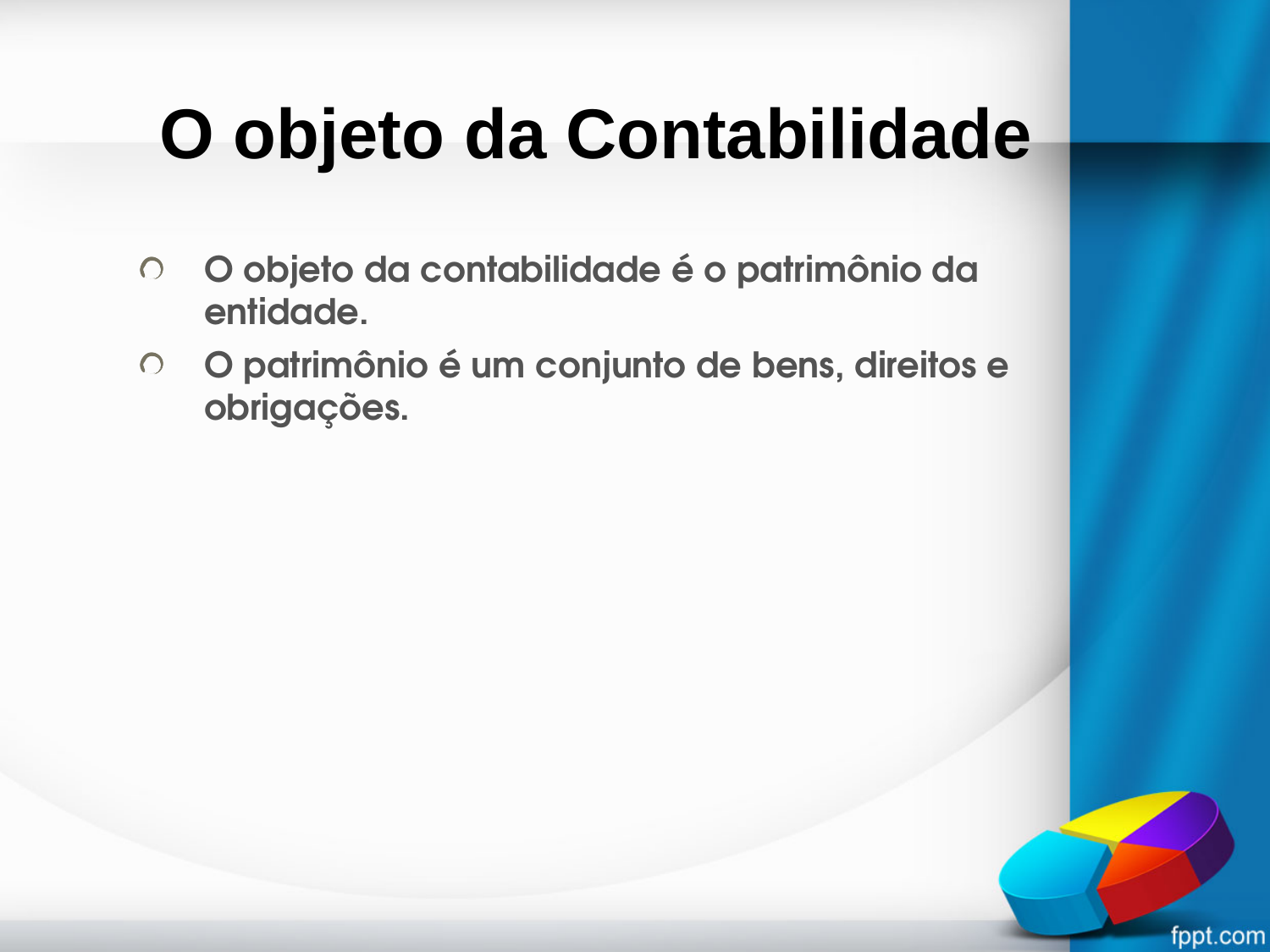

# O objeto da Contabilidade
O objeto da contabilidade é o patrimônio da entidade.
O patrimônio é um conjunto de bens, direitos e obrigações.